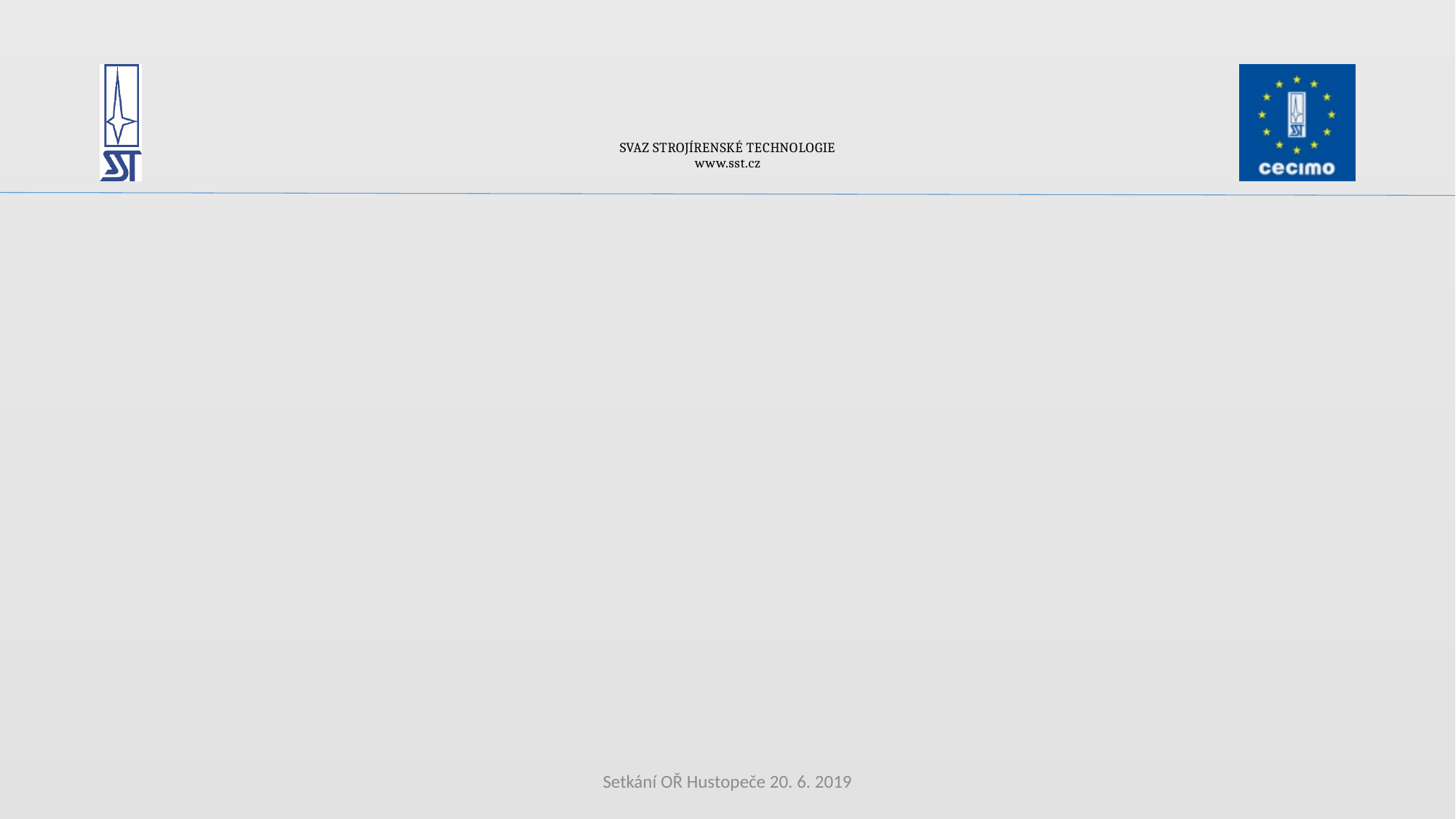

# SVAZ STROJÍRENSKÉ TECHNOLOGIE www.sst.cz

### Chart: Tržby (2010=100)

| Category |
|---|

Setkání OŘ Hustopeče 20. 6. 2019